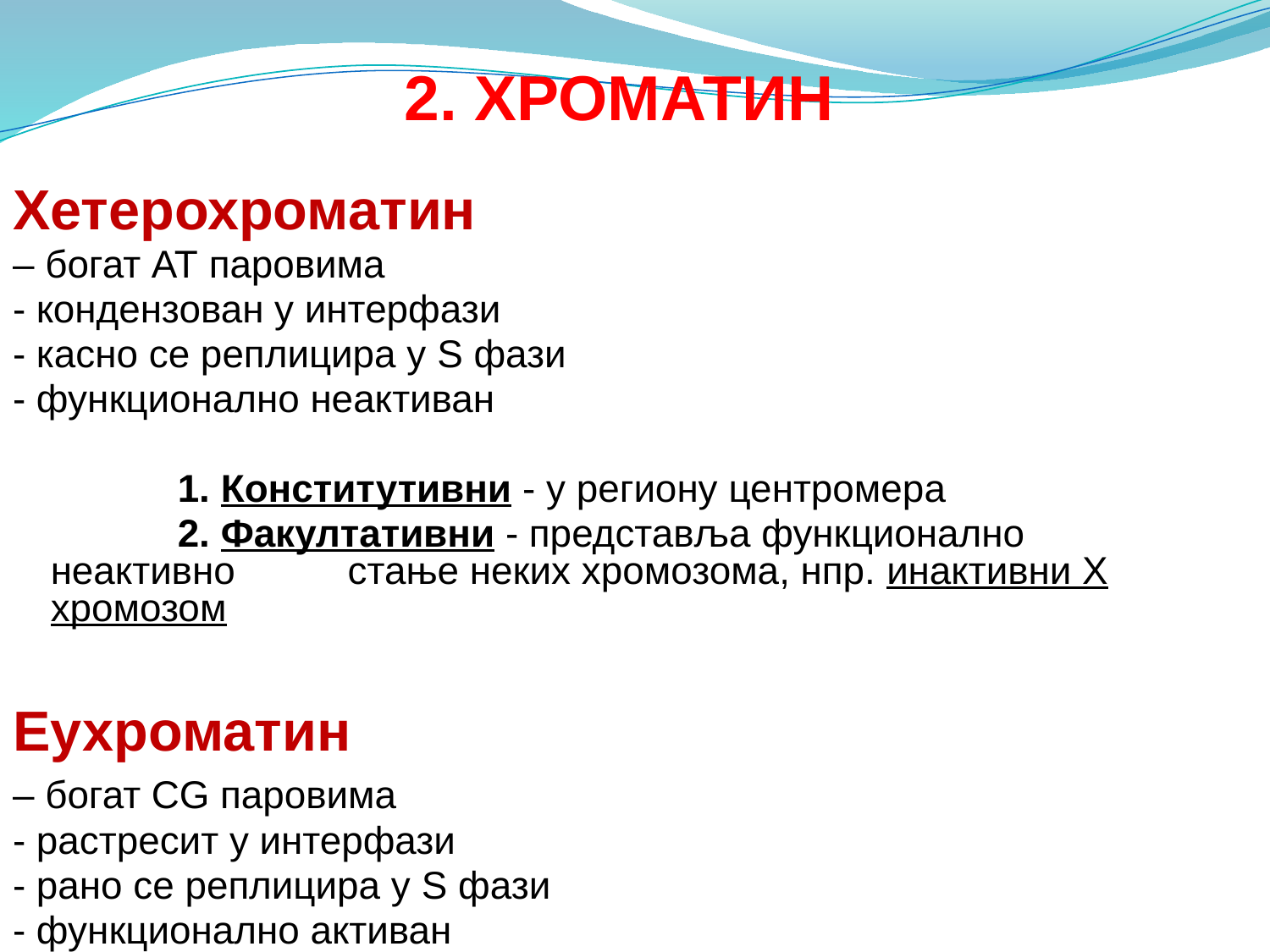

# 2. ХРОМАТИН
Хетерохроматин
– богат АТ паровима
- кондензован у интерфази
- касно се реплицира у S фази
- функционално неактиван

		1. Конститутивни - у региону центромера
		2. Факултативни - представља функционално неактивно 	    стање неких хромозома, нпр. инактивни X хромозом

Еухроматин
– богат CG паровима
- растресит у интерфази
- рано се реплицира у S фази
- функционално активан